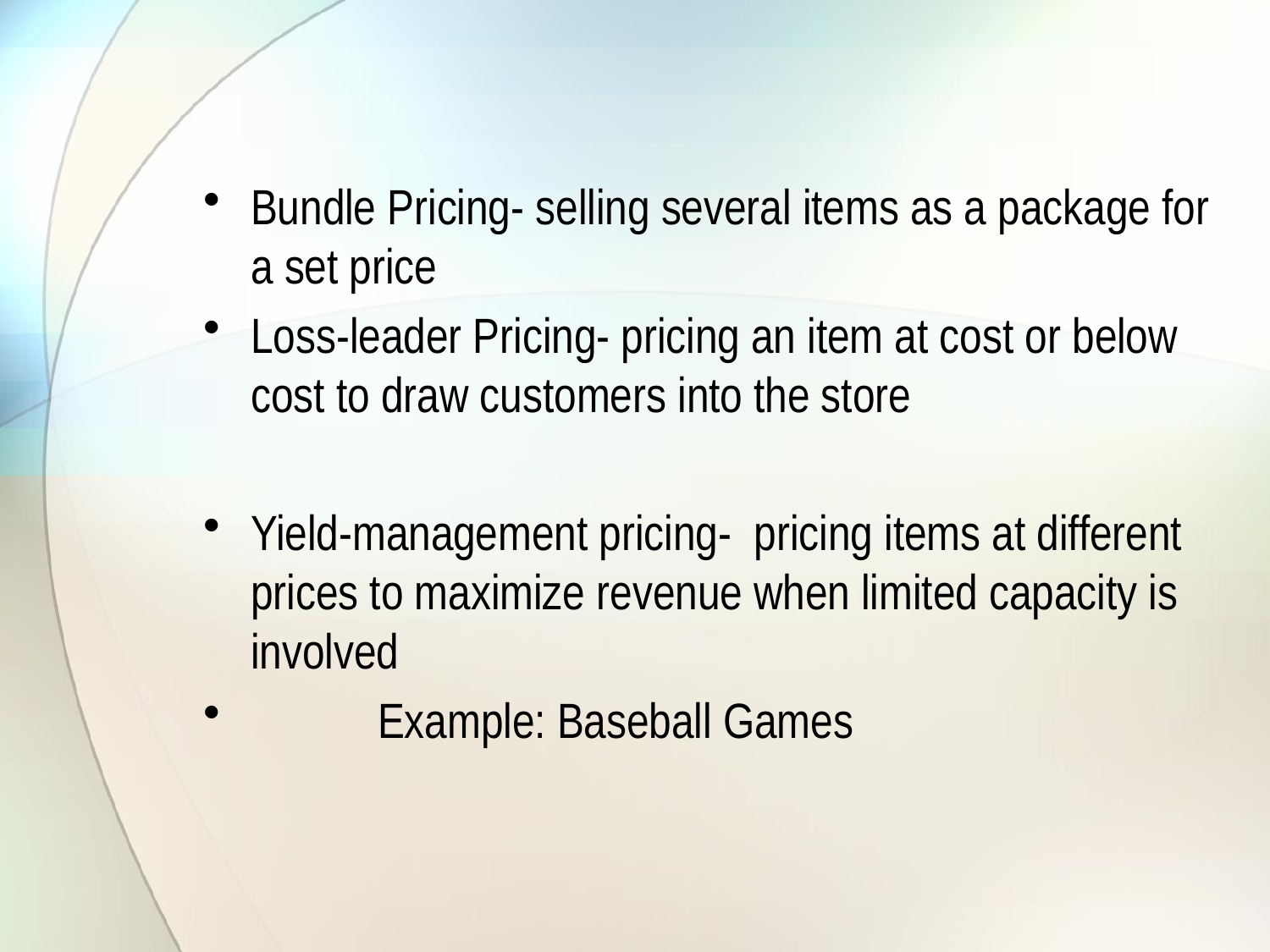

#
Bundle Pricing- selling several items as a package for a set price
Loss-leader Pricing- pricing an item at cost or below cost to draw customers into the store

Yield-management pricing-  pricing items at different prices to maximize revenue when limited capacity is involved
	Example: Baseball Games